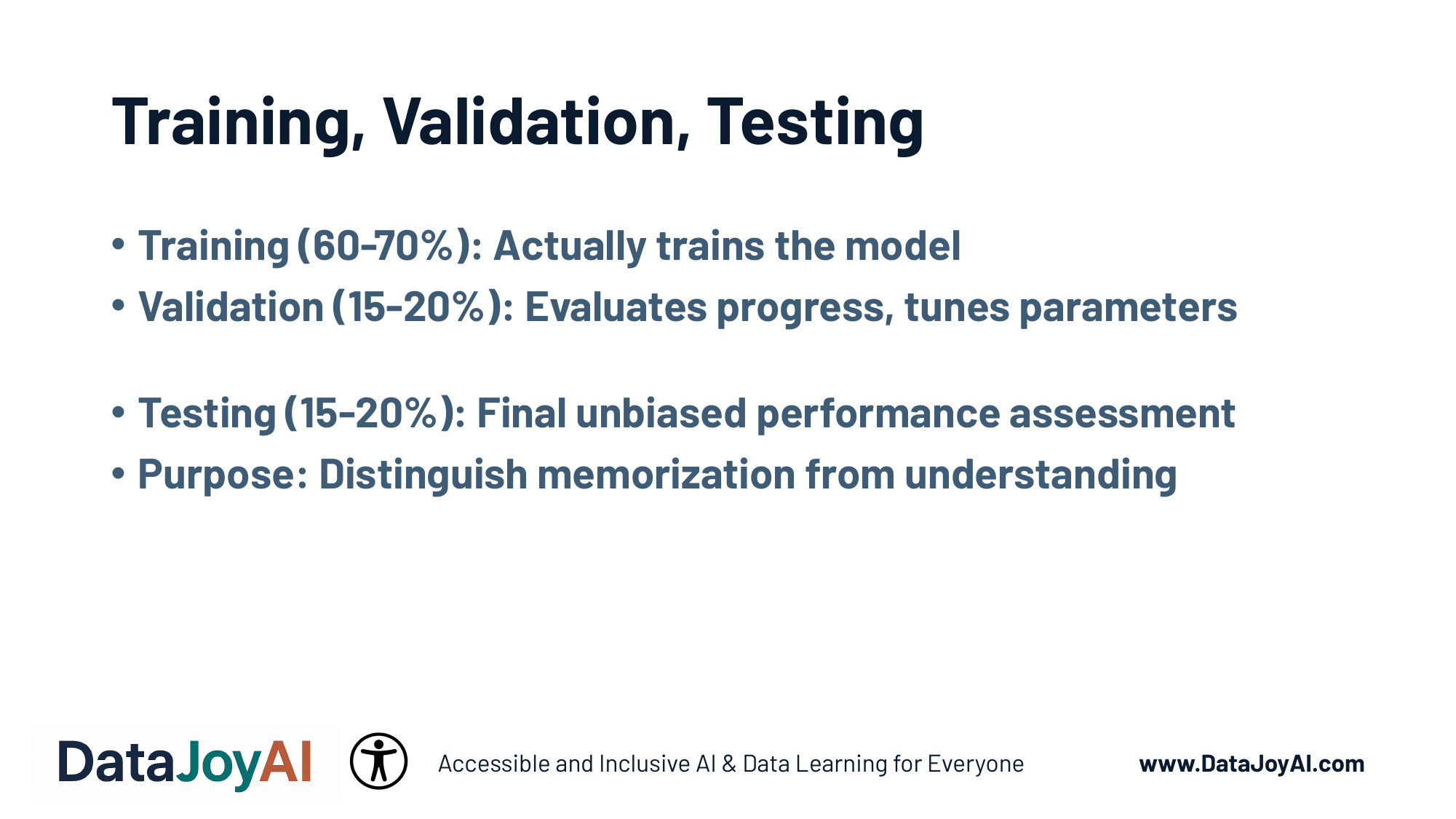

# Training, Validation, Testing
Training (60-70%): Actually trains the model
Validation (15-20%): Evaluates progress, tunes parameters
Testing (15-20%): Final unbiased performance assessment
Purpose: Distinguish memorization from understanding